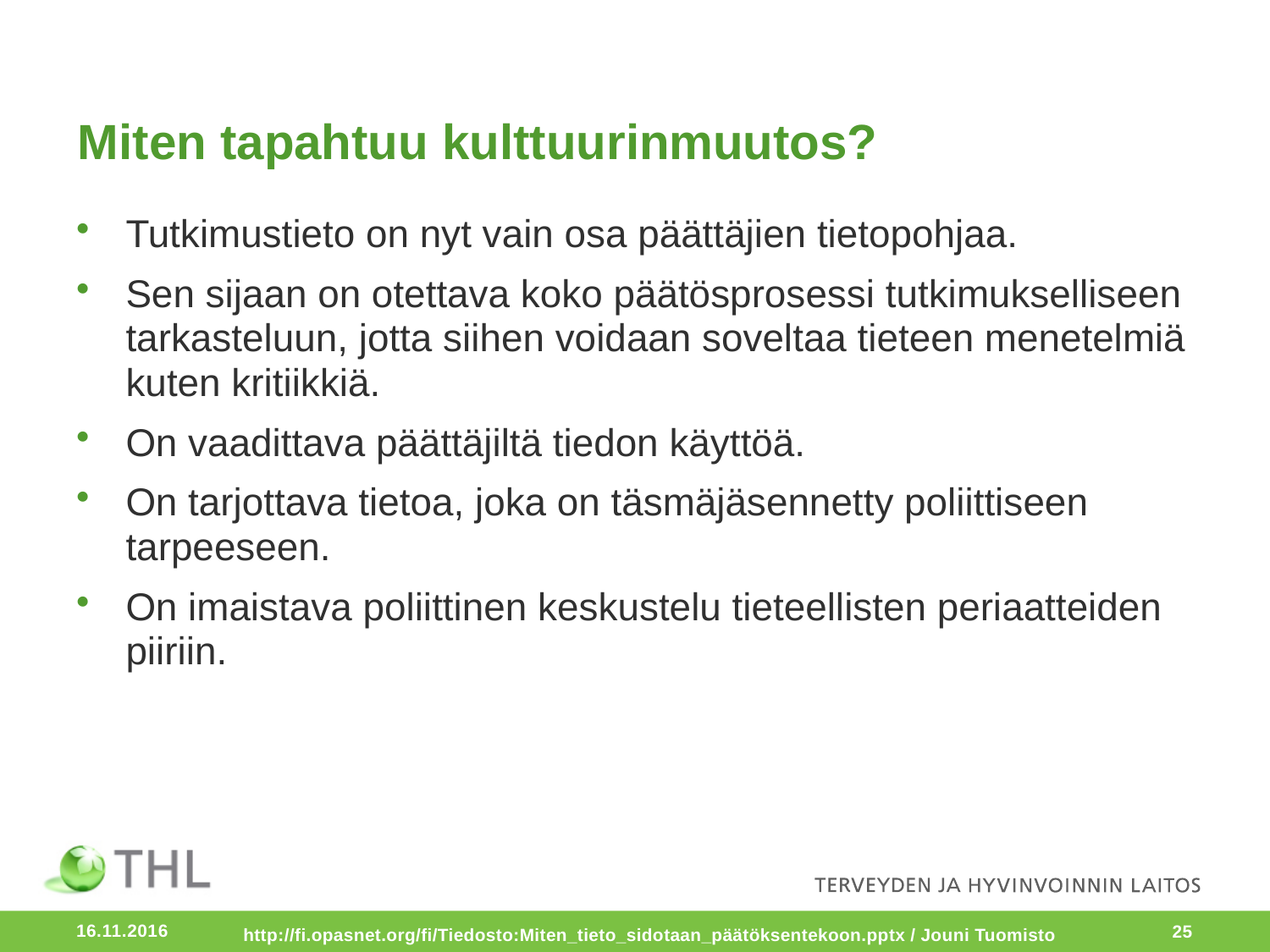

# Miten tapahtuu kulttuurinmuutos?
Tutkimustieto on nyt vain osa päättäjien tietopohjaa.
Sen sijaan on otettava koko päätösprosessi tutkimukselliseen tarkasteluun, jotta siihen voidaan soveltaa tieteen menetelmiä kuten kritiikkiä.
On vaadittava päättäjiltä tiedon käyttöä.
On tarjottava tietoa, joka on täsmäjäsennetty poliittiseen tarpeeseen.
On imaistava poliittinen keskustelu tieteellisten periaatteiden piiriin.
16.11.2016
http://fi.opasnet.org/fi/Tiedosto:Miten_tieto_sidotaan_päätöksentekoon.pptx / Jouni Tuomisto
25